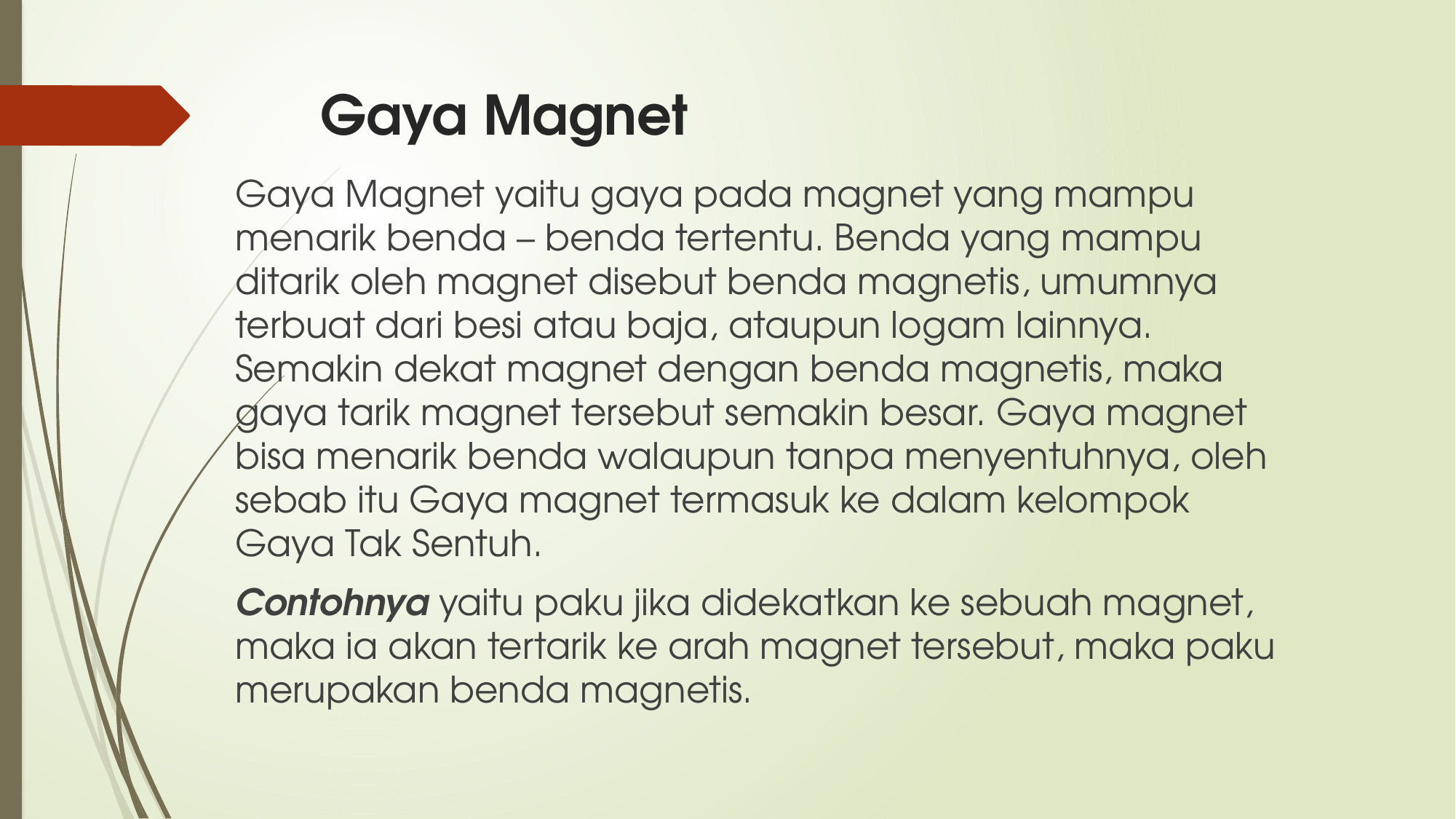

# Gaya Magnet
Gaya Magnet yaitu gaya pada magnet yang mampu menarik benda – benda tertentu. Benda yang mampu ditarik oleh magnet disebut benda magnetis, umumnya terbuat dari besi atau baja, ataupun logam lainnya. Semakin dekat magnet dengan benda magnetis, maka gaya tarik magnet tersebut semakin besar. Gaya magnet bisa menarik benda walaupun tanpa menyentuhnya, oleh sebab itu Gaya magnet termasuk ke dalam kelompok Gaya Tak Sentuh.
Contohnya yaitu paku jika didekatkan ke sebuah magnet, maka ia akan tertarik ke arah magnet tersebut, maka paku merupakan benda magnetis.